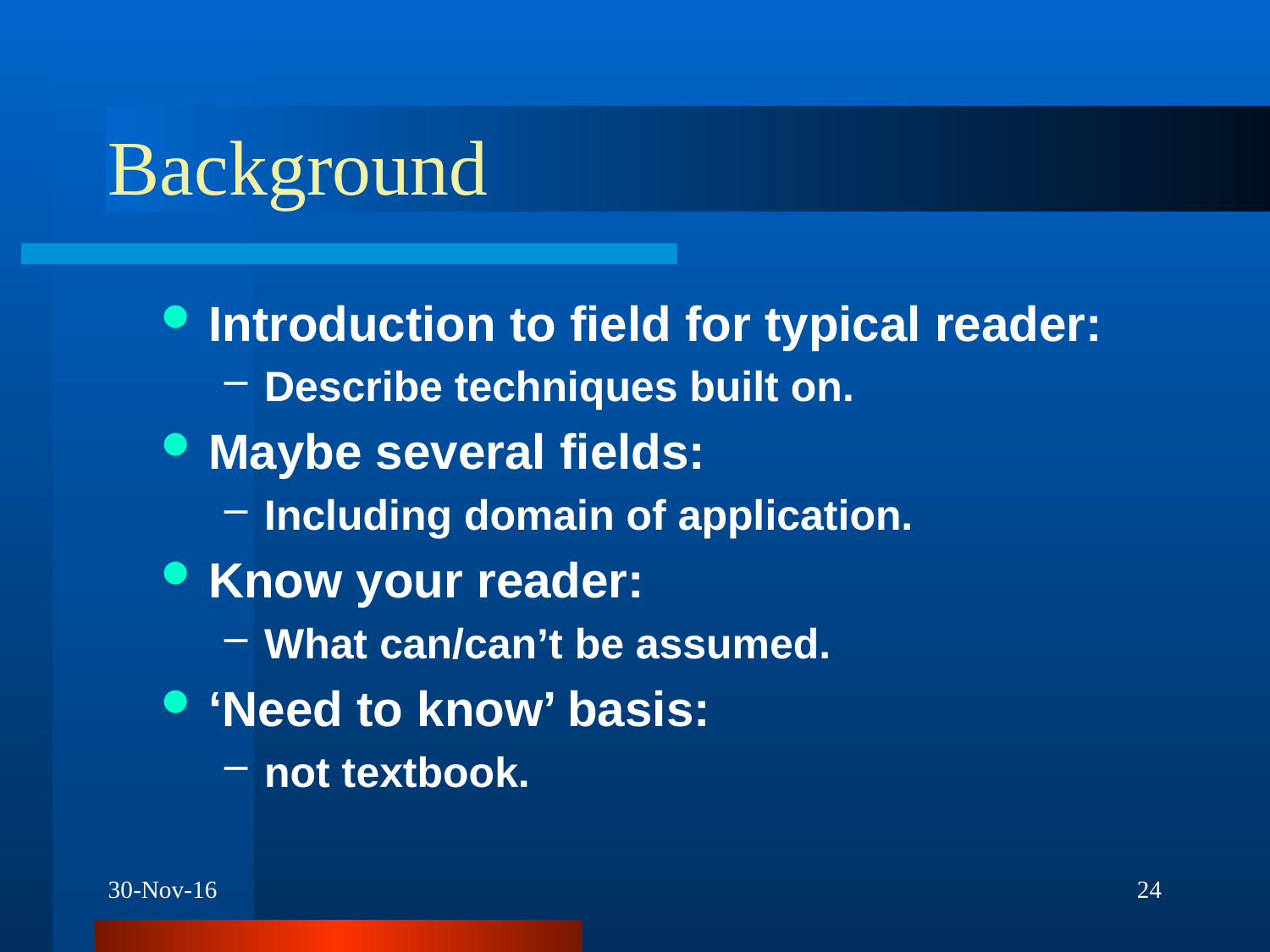

# Background
Introduction to field for typical reader:
Describe techniques built on.
Maybe several fields:
Including domain of application.
Know your reader:
What can/can’t be assumed.
‘Need to know’ basis:
not textbook.
30-Nov-16
24